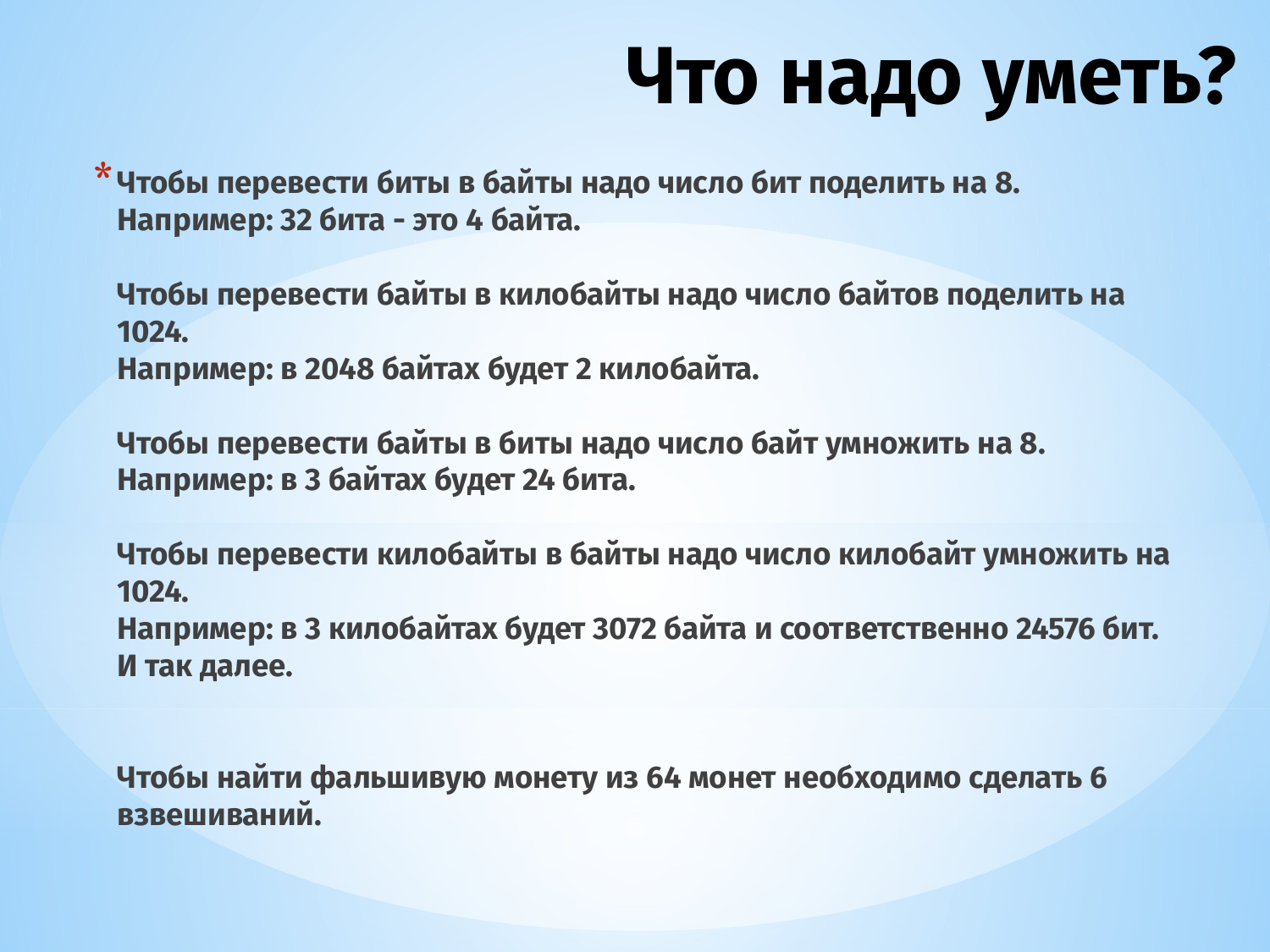

# Что надо уметь?
Чтобы перевести биты в байты надо число бит поделить на 8.
Например: 32 бита - это 4 байта.
Чтобы перевести байты в килобайты надо число байтов поделить на 1024.
Например: в 2048 байтах будет 2 килобайта.
Чтобы перевести байты в биты надо число байт умножить на 8.
Например: в 3 байтах будет 24 бита.
Чтобы перевести килобайты в байты надо число килобайт умножить на 1024.
Например: в 3 килобайтах будет 3072 байта и соответственно 24576 бит. И так далее.
Чтобы найти фальшивую монету из 64 монет необходимо сделать 6 взвешиваний.